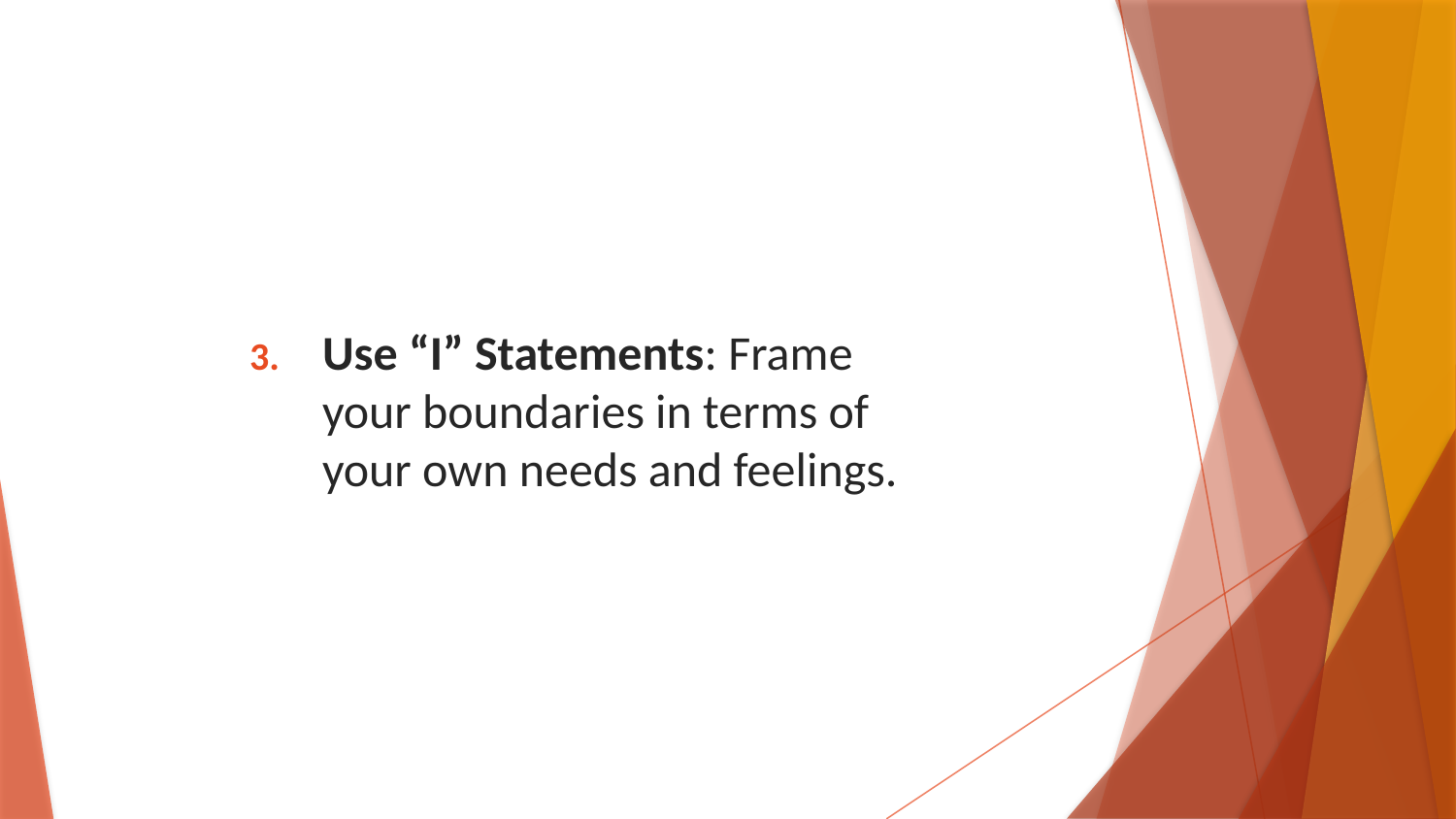

Use “I” Statements: Frame your boundaries in terms of your own needs and feelings.